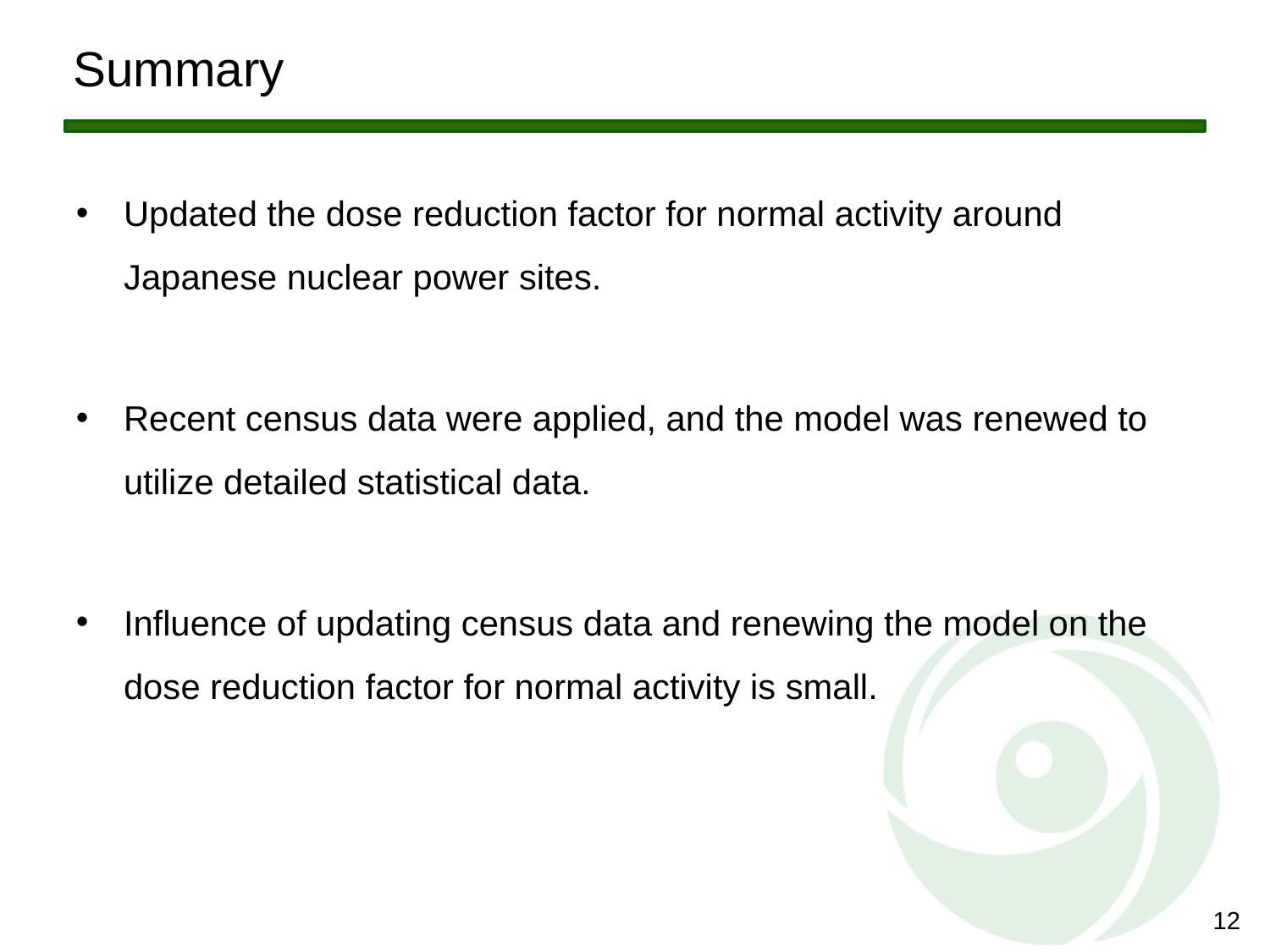

# Summary
Updated the dose reduction factor for normal activity around Japanese nuclear power sites.

Recent census data were applied, and the model was renewed to utilize detailed statistical data.

Influence of updating census data and renewing the model on the dose reduction factor for normal activity is small.